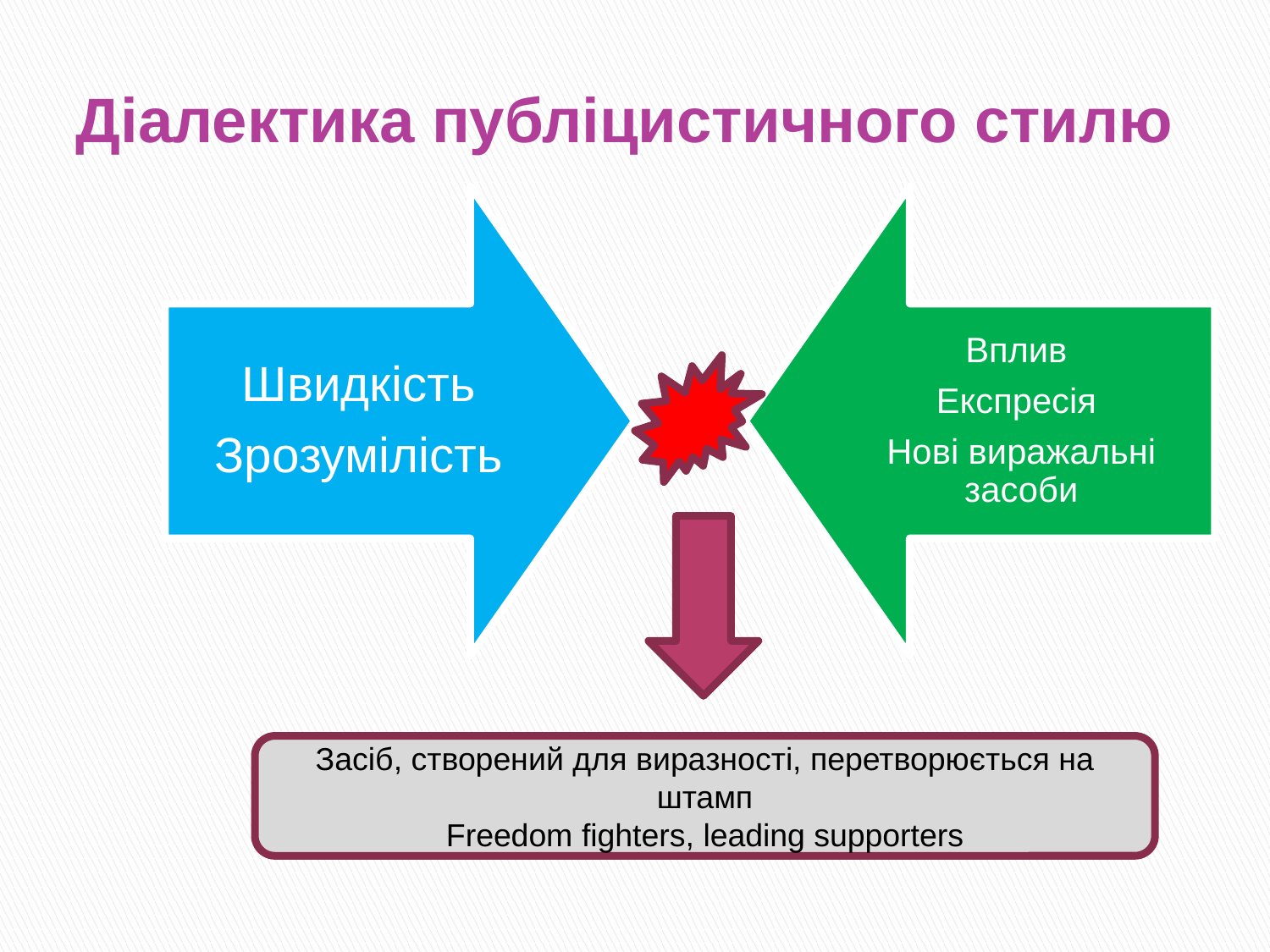

# Діалектика публіцистичного стилю
Швидкість
Зрозумілість
Вплив
Експресія
Нові виражальні засоби

Засіб, створений для виразності, перетворюється на штамп
Freedom fighters, leading supporters